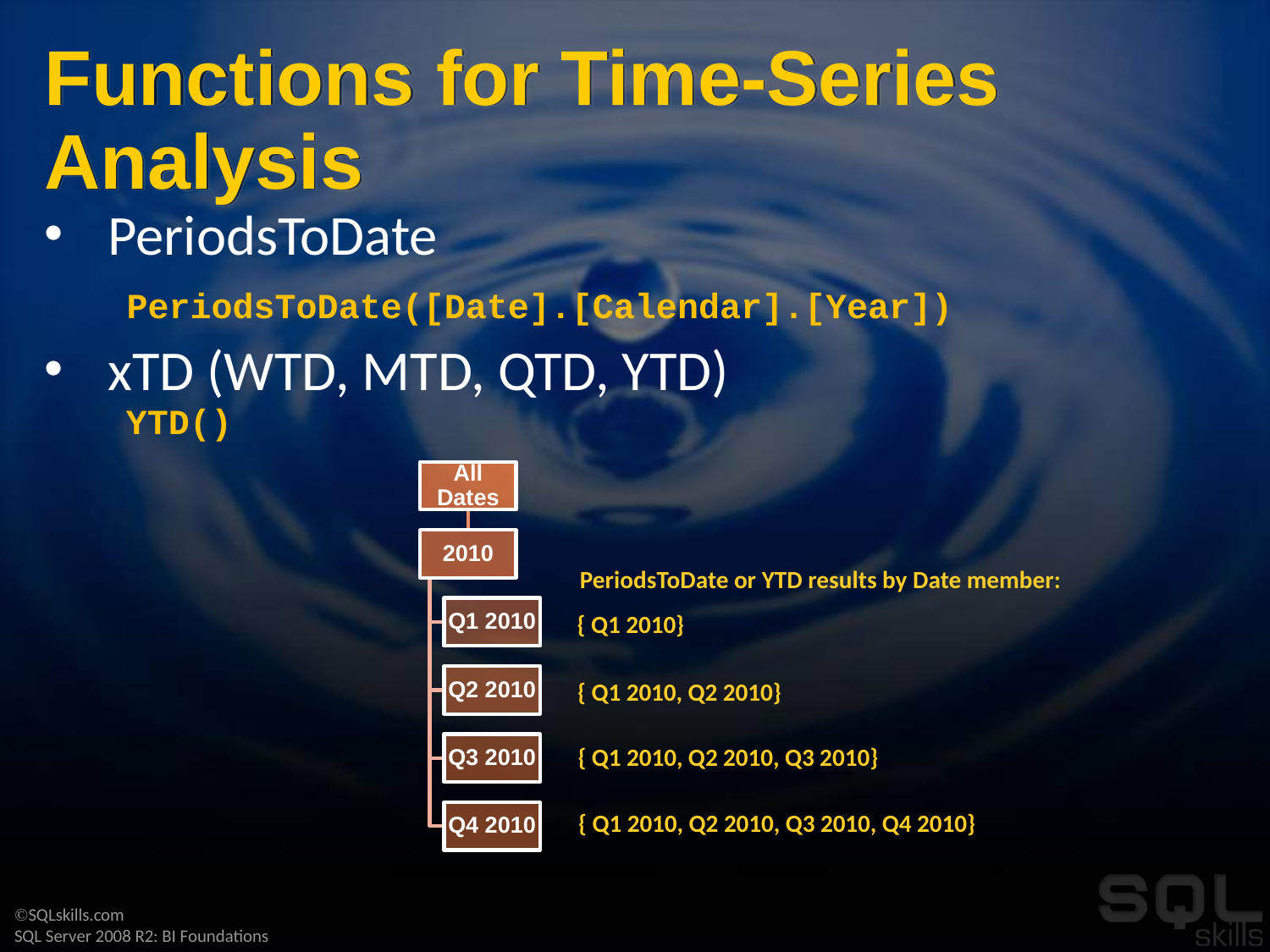

# Functions for Time-Series Analysis
PeriodsToDate

xTD (WTD, MTD, QTD, YTD)

PeriodsToDate([Date].[Calendar].[Year])
YTD()
All Dates
2010
Q1 2010
Q2 2010
Q3 2010
Q4 2010
PeriodsToDate or YTD results by Date member:
{ Q1 2010}
{ Q1 2010, Q2 2010}
{ Q1 2010, Q2 2010, Q3 2010}
{ Q1 2010, Q2 2010, Q3 2010, Q4 2010}